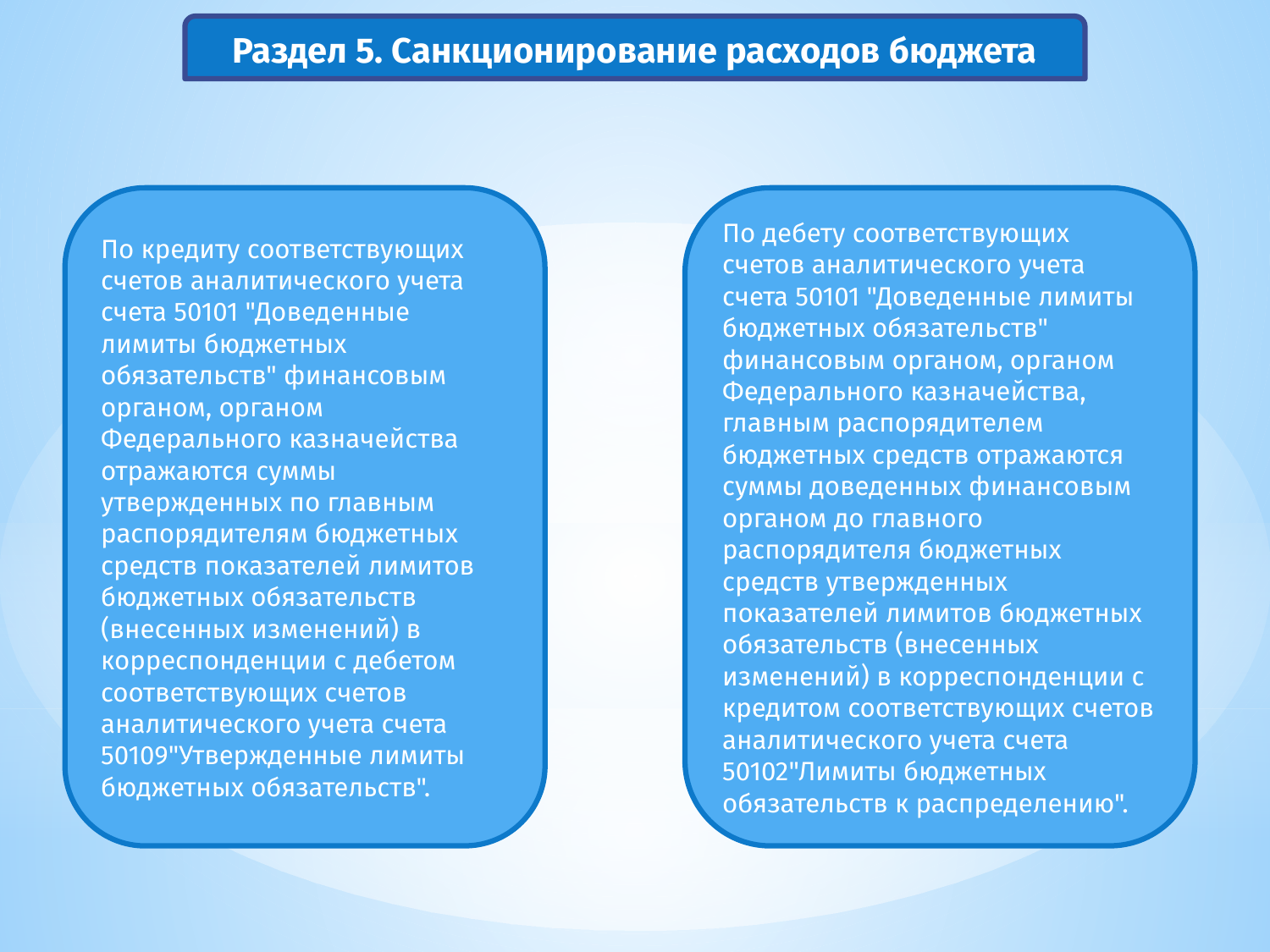

Раздел 5. Санкционирование расходов бюджета
По кредиту соответствующих счетов аналитического учета счета 50101 "Доведенные лимиты бюджетных обязательств" финансовым органом, органом Федерального казначейства отражаются суммы утвержденных по главным распорядителям бюджетных средств показателей лимитов бюджетных обязательств (внесенных изменений) в корреспонденции с дебетом соответствующих счетов аналитического учета счета 50109"Утвержденные лимиты бюджетных обязательств".
По дебету соответствующих счетов аналитического учета счета 50101 "Доведенные лимиты бюджетных обязательств" финансовым органом, органом Федерального казначейства, главным распорядителем бюджетных средств отражаются суммы доведенных финансовым органом до главного распорядителя бюджетных средств утвержденных показателей лимитов бюджетных обязательств (внесенных изменений) в корреспонденции с кредитом соответствующих счетов аналитического учета счета 50102"Лимиты бюджетных обязательств к распределению".